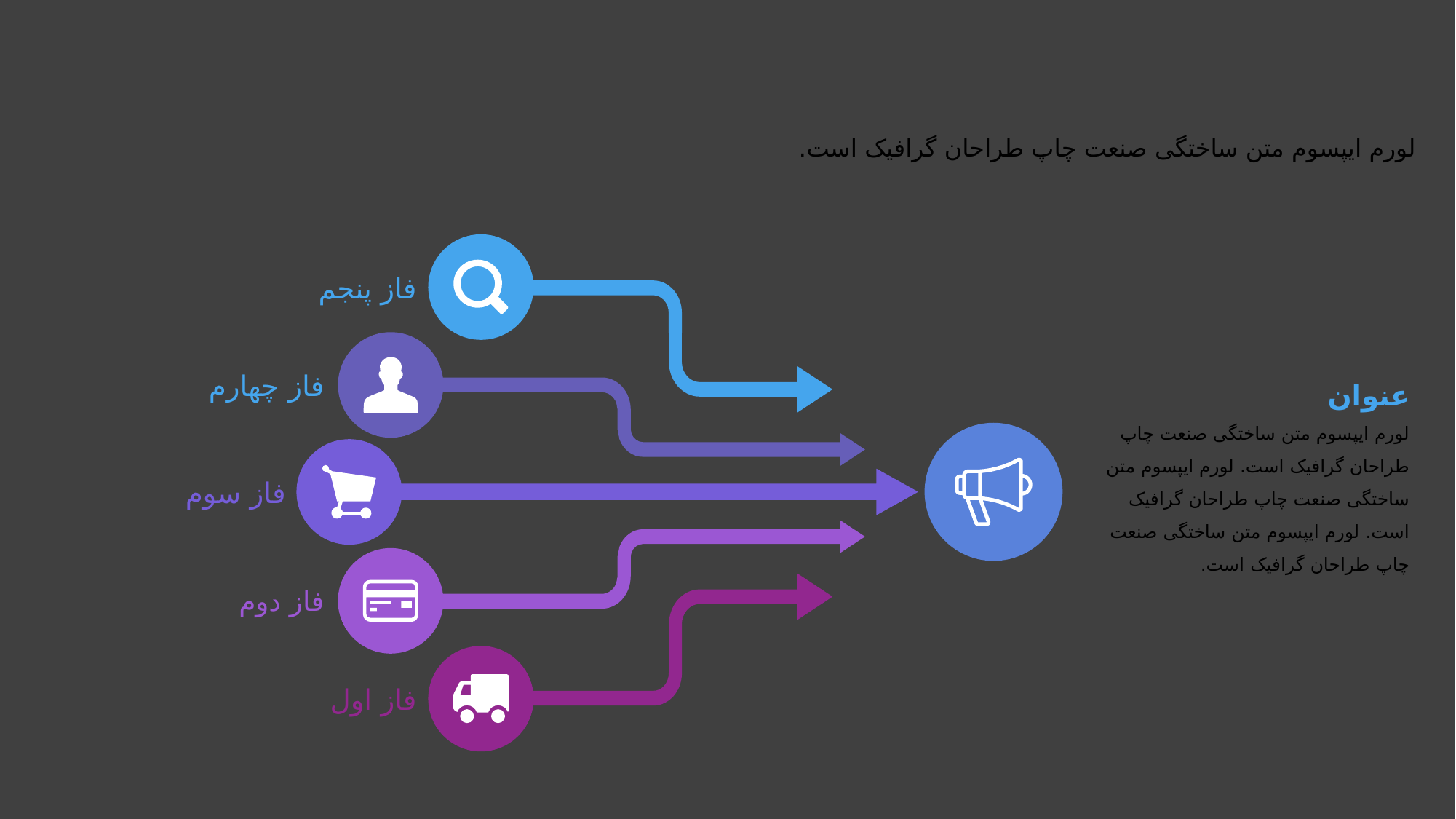

در این قسمت یک عنوان بنویسید.
لورم ایپسوم متن ساختگی صنعت چاپ طراحان گرافیک است.

فاز پنجم

فاز چهارم
عنوان
لورم ایپسوم متن ساختگی صنعت چاپ طراحان گرافیک است. لورم ایپسوم متن ساختگی صنعت چاپ طراحان گرافیک است. لورم ایپسوم متن ساختگی صنعت چاپ طراحان گرافیک است.

فاز سوم

فاز دوم

فاز اول